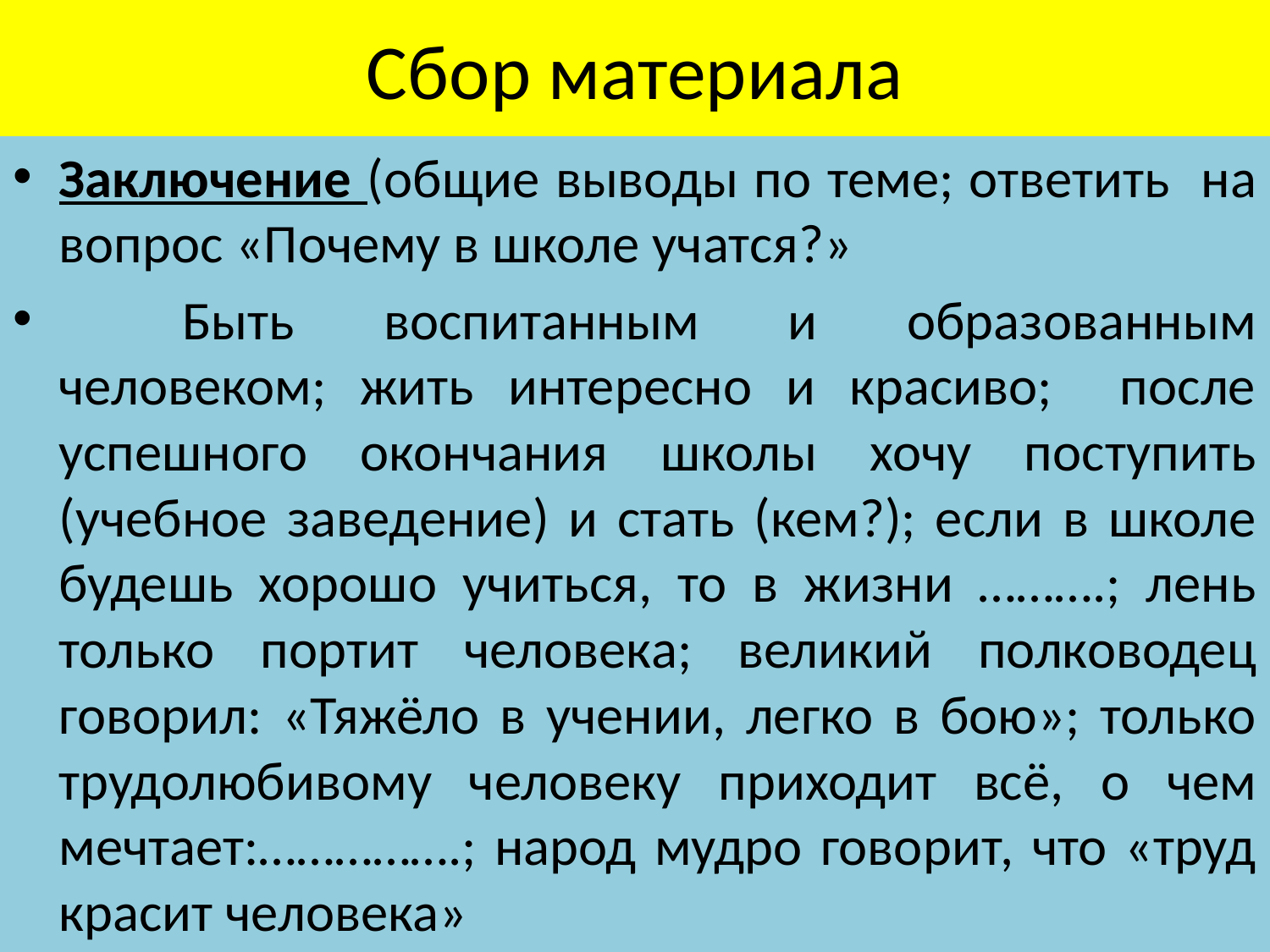

# Сбор материала
Заключение (общие выводы по теме; ответить  на вопрос «Почему в школе учатся?»
	Быть воспитанным и образованным человеком; жить интересно и красиво;  после успешного окончания школы хочу поступить (учебное заведение) и стать (кем?); если в школе будешь хорошо учиться, то в жизни ……….; лень только портит человека; великий полководец говорил: «Тяжёло в учении, легко в бою»; только трудолюбивому человеку приходит всё, о чем мечтает:…………….; народ мудро говорит, что «труд красит человека»